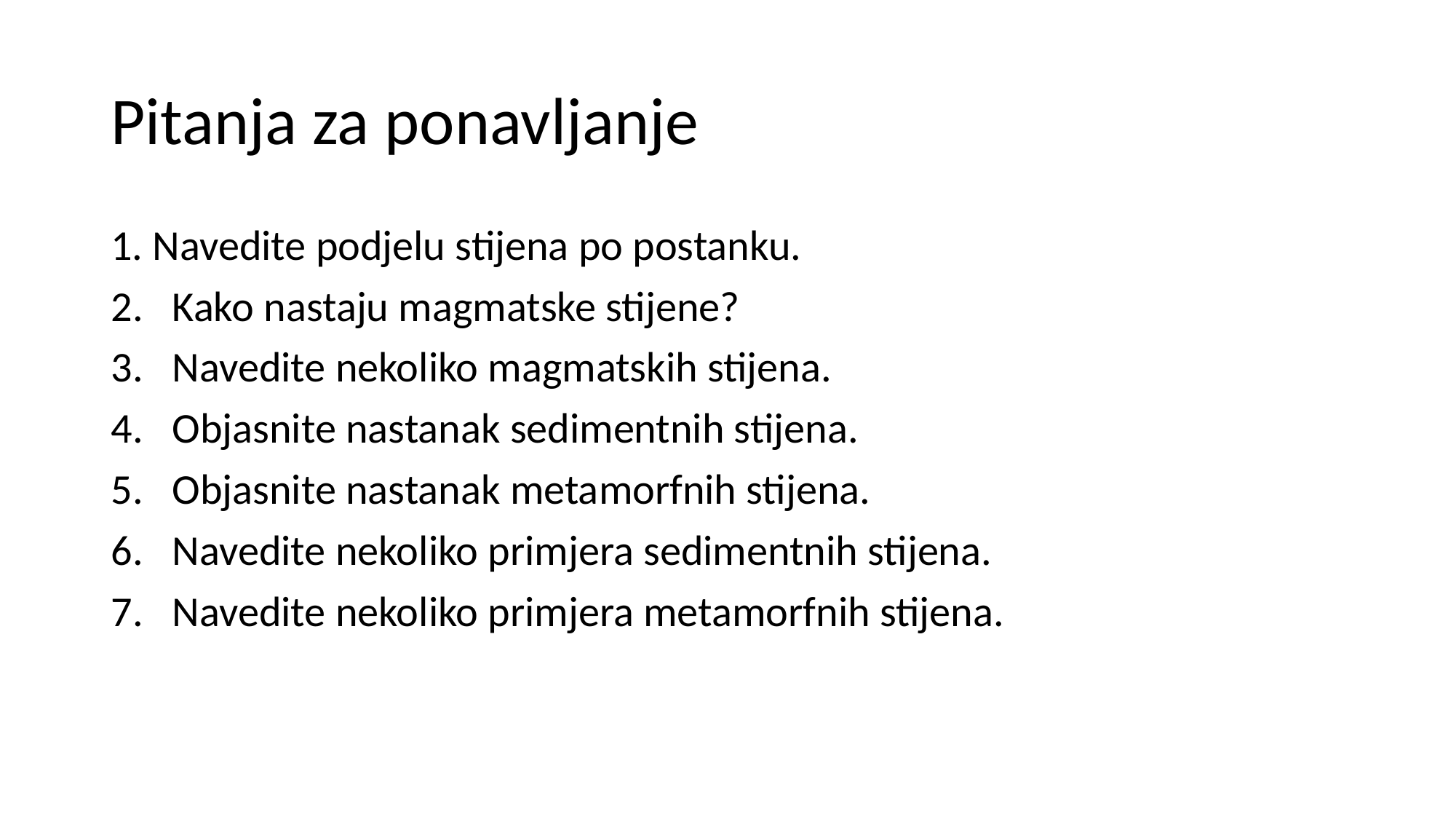

# Pitanja za ponavljanje
1. Navedite podjelu stijena po postanku.
Kako nastaju magmatske stijene?
Navedite nekoliko magmatskih stijena.
Objasnite nastanak sedimentnih stijena.
Objasnite nastanak metamorfnih stijena.
Navedite nekoliko primjera sedimentnih stijena.
Navedite nekoliko primjera metamorfnih stijena.